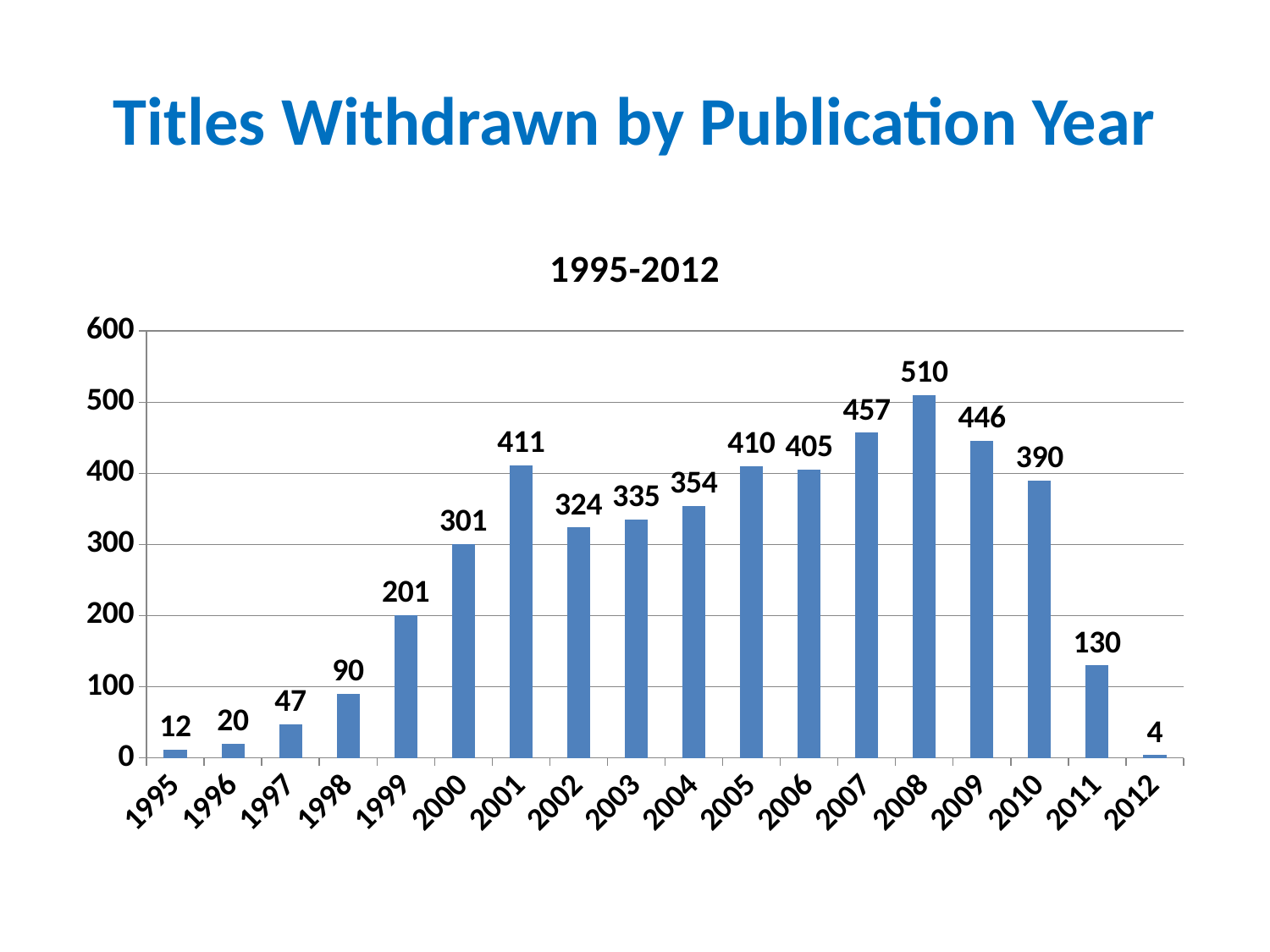

# Titles Withdrawn by Publication Year

### Chart: 1995-2012

| Category | Series 1 |
|---|---|
| 1995 | 12.0 |
| 1996 | 20.0 |
| 1997 | 47.0 |
| 1998 | 90.0 |
| 1999 | 201.0 |
| 2000 | 301.0 |
| 2001 | 411.0 |
| 2002 | 324.0 |
| 2003 | 335.0 |
| 2004 | 354.0 |
| 2005 | 410.0 |
| 2006 | 405.0 |
| 2007 | 457.0 |
| 2008 | 510.0 |
| 2009 | 446.0 |
| 2010 | 390.0 |
| 2011 | 130.0 |
| 2012 | 4.0 |